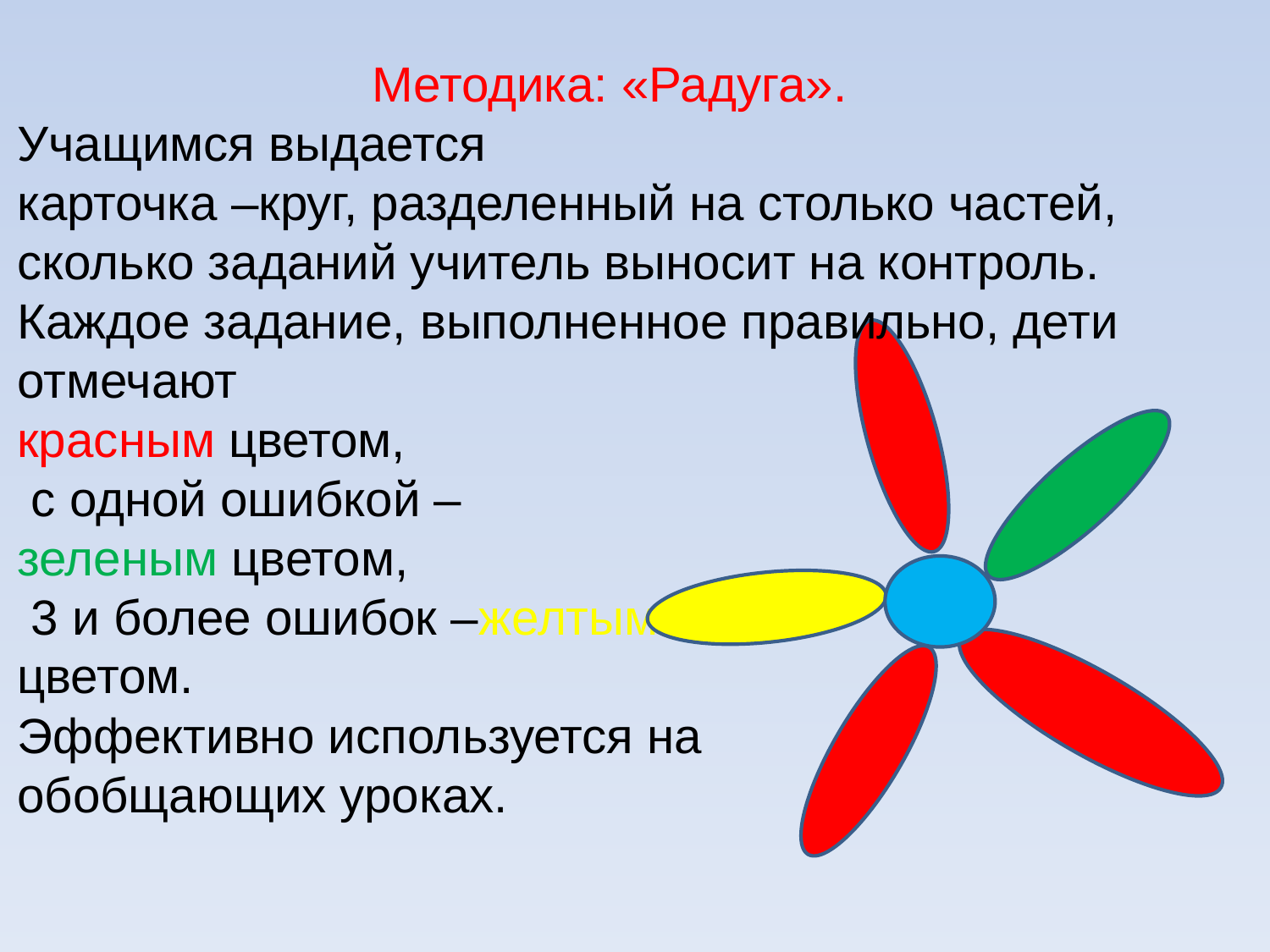

Методика: «Радуга».
Учащимся выдается
карточка –круг, разделенный на столько частей,
сколько заданий учитель выносит на контроль.
Каждое задание, выполненное правильно, дети
отмечают
красным цветом,
 с одной ошибкой –
зеленым цветом,
 3 и более ошибок –желтым
цветом.
Эффективно используется на
обобщающих уроках.